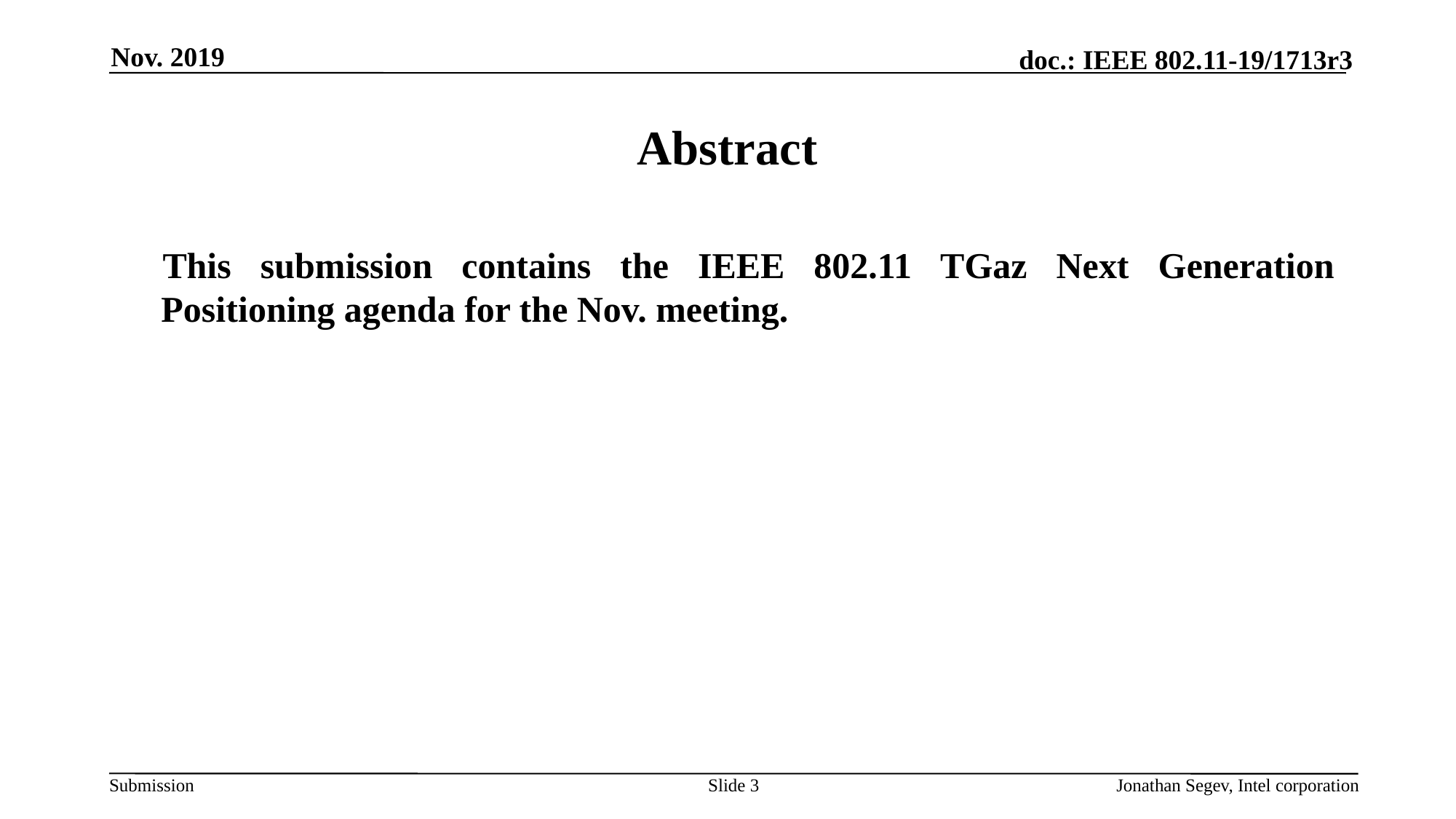

Nov. 2019
# Abstract
This submission contains the IEEE 802.11 TGaz Next Generation Positioning agenda for the Nov. meeting.
Slide 3
Jonathan Segev, Intel corporation